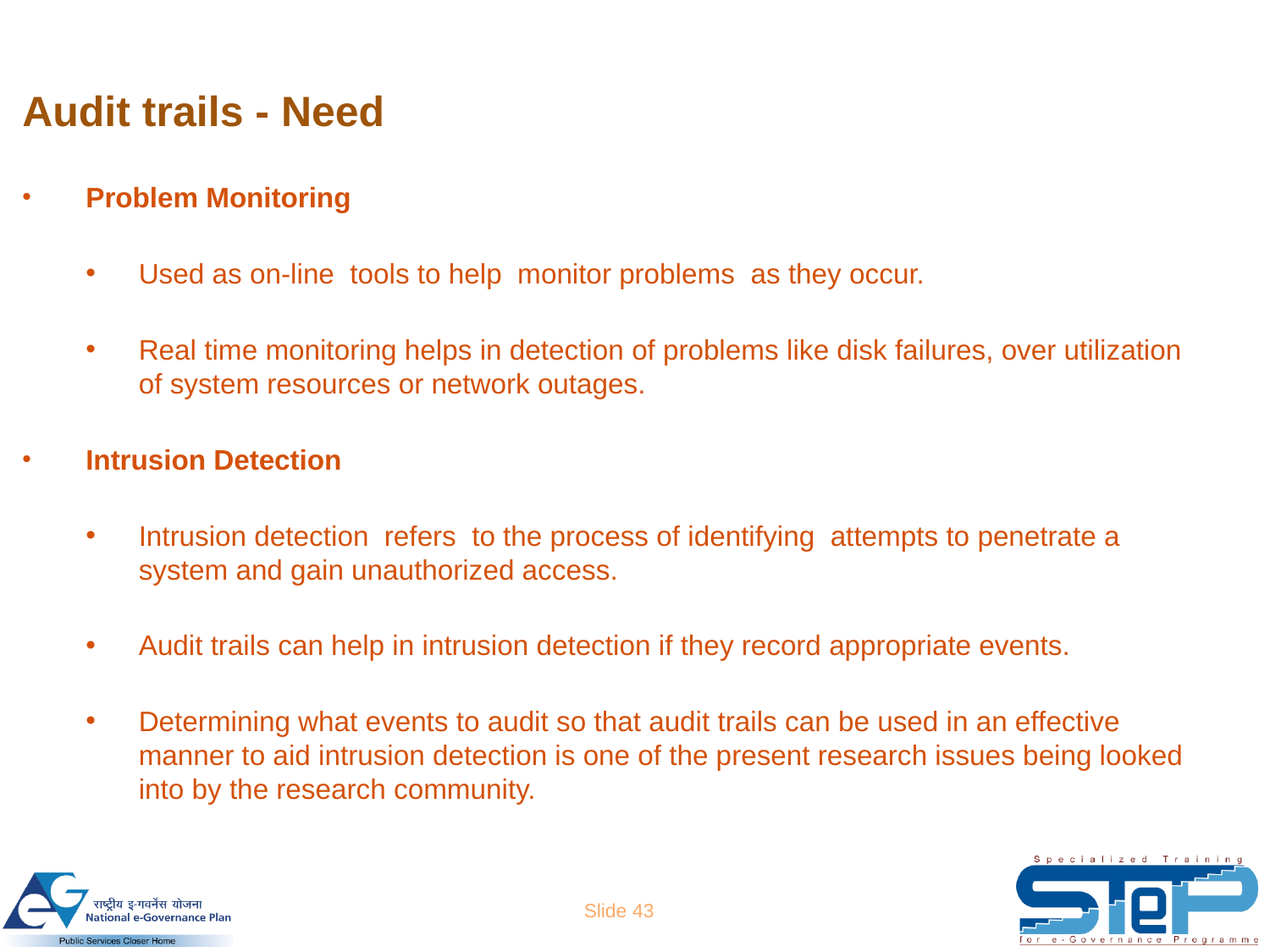

# Audit trails - Need
Problem Monitoring
Used as on-line  tools to help  monitor problems  as they occur.
Real time monitoring helps in detection of problems like disk failures, over utilization of system resources or network outages.
Intrusion Detection
Intrusion detection  refers  to the process of identifying  attempts to penetrate a system and gain unauthorized access.
Audit trails can help in intrusion detection if they record appropriate events.
Determining what events to audit so that audit trails can be used in an effective manner to aid intrusion detection is one of the present research issues being looked into by the research community.